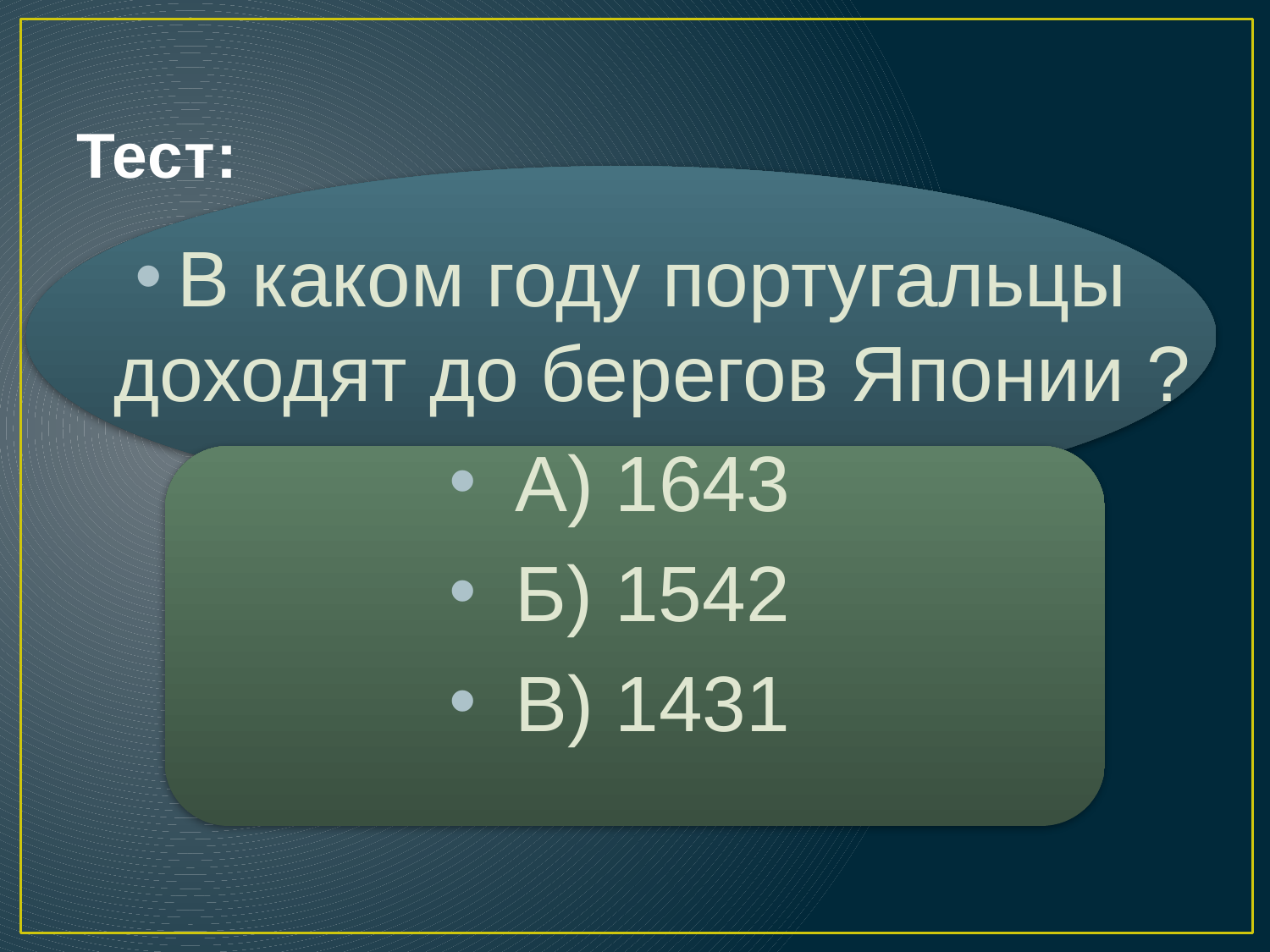

# Тест:

В каком году португальцы доходят до берегов Японии ?
А) 1643
Б) 1542
В) 1431